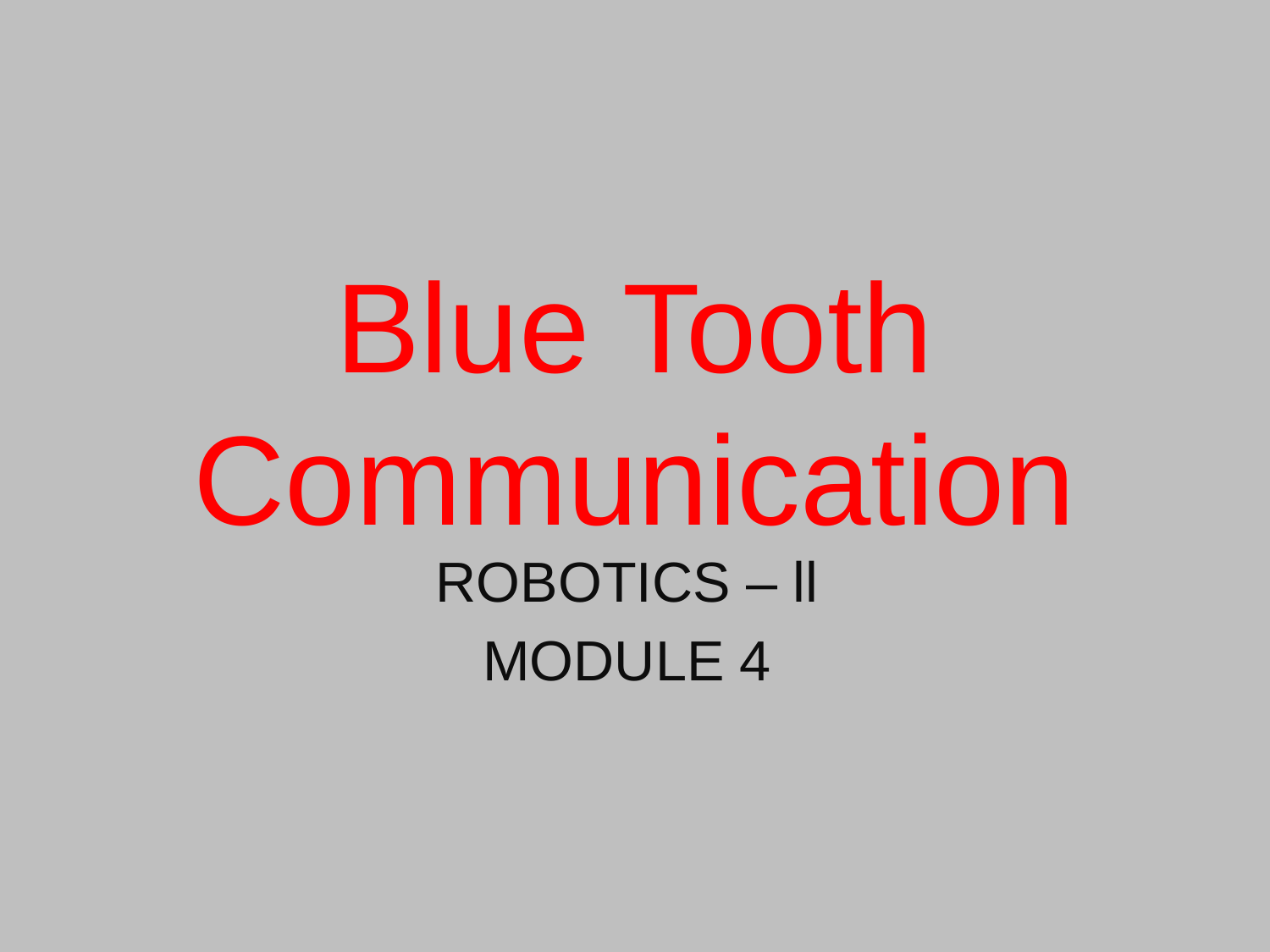

# Blue Tooth Communication
ROBOTICS – ll
MODULE 4